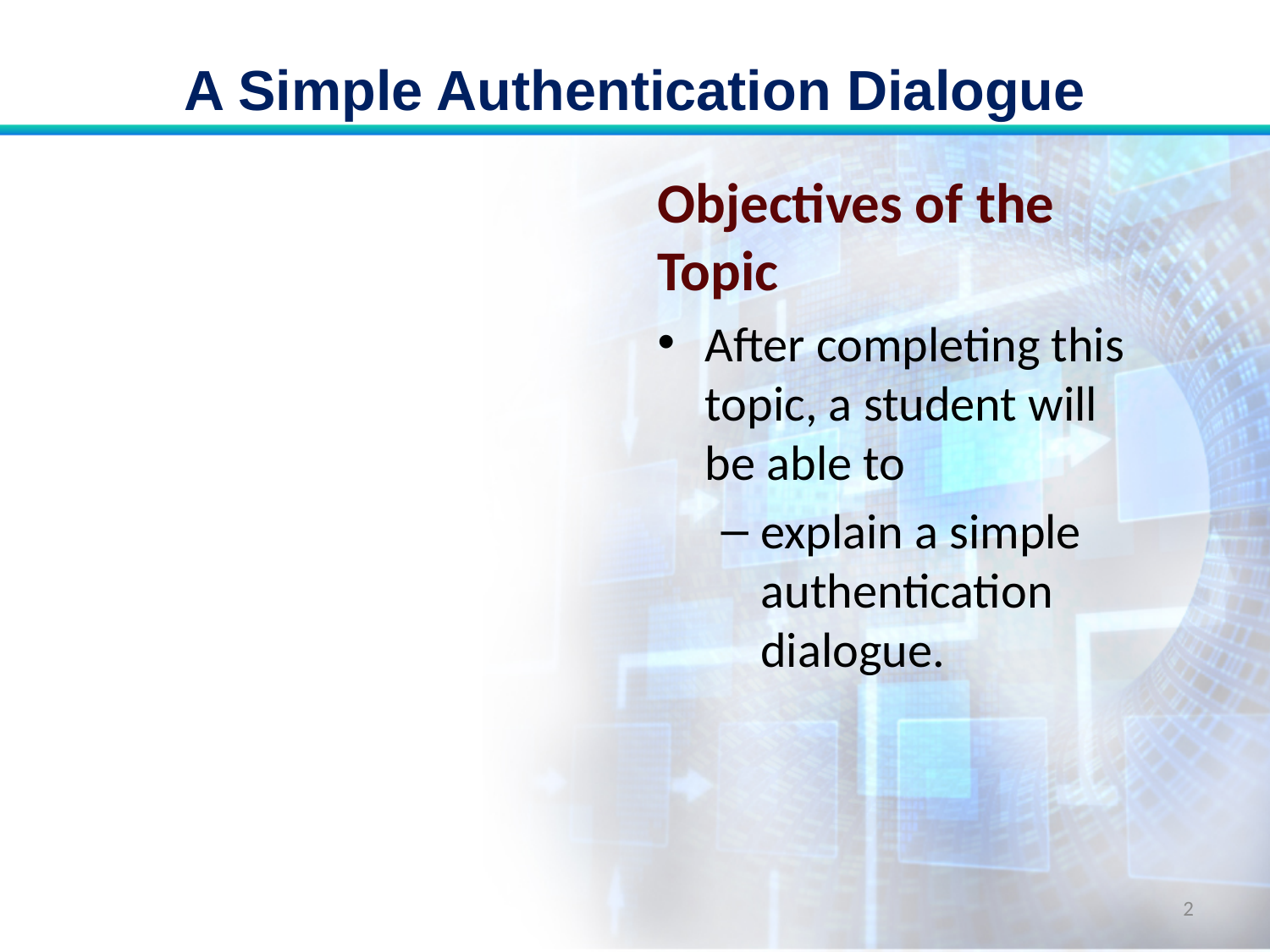

# A Simple Authentication Dialogue
Objectives of the Topic
After completing this topic, a student will be able to
explain a simple authentication dialogue.
2